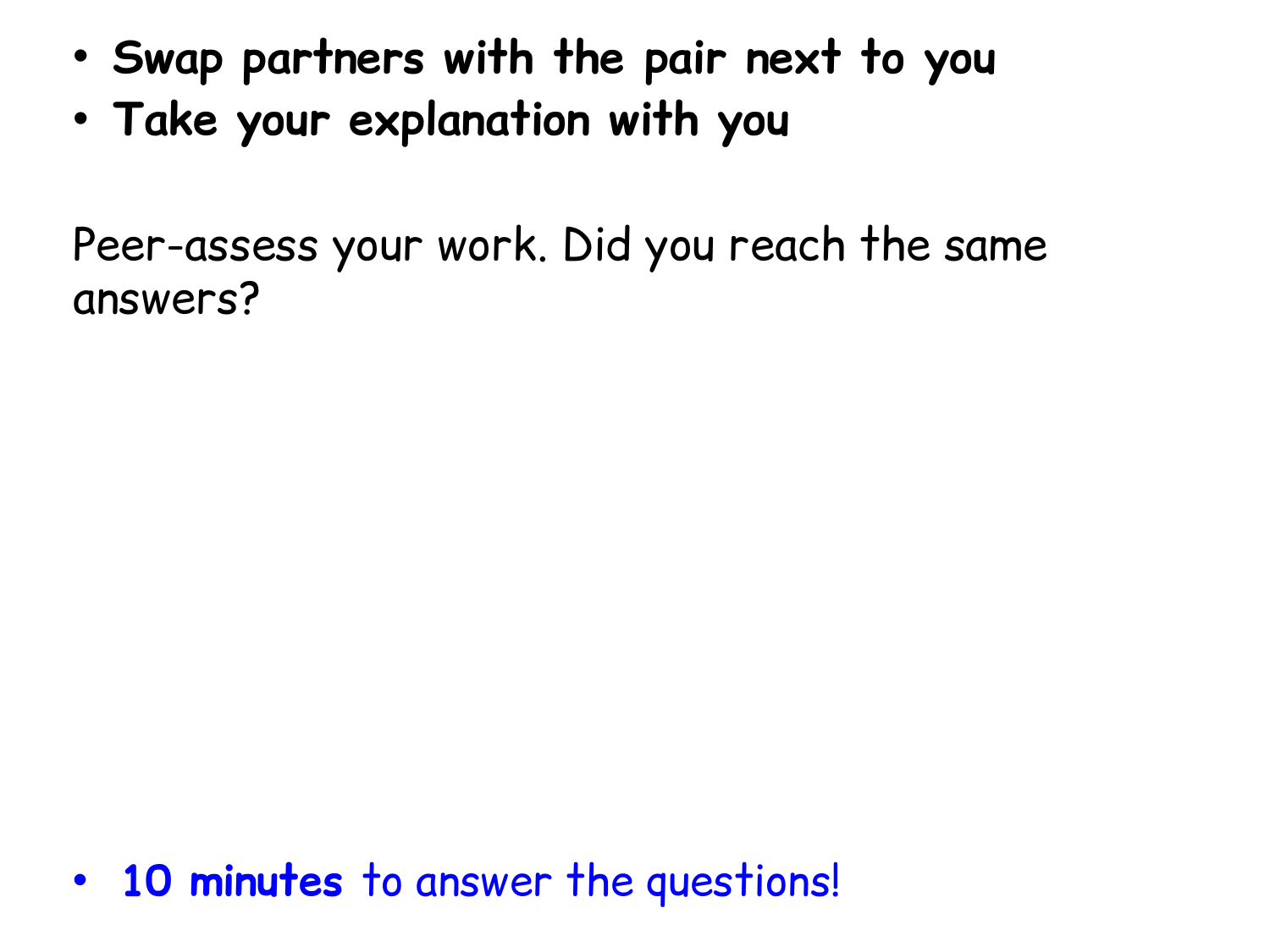

Swap partners with the pair next to you
Take your explanation with you

Peer-assess your work. Did you reach the same answers?

10 minutes to answer the questions!